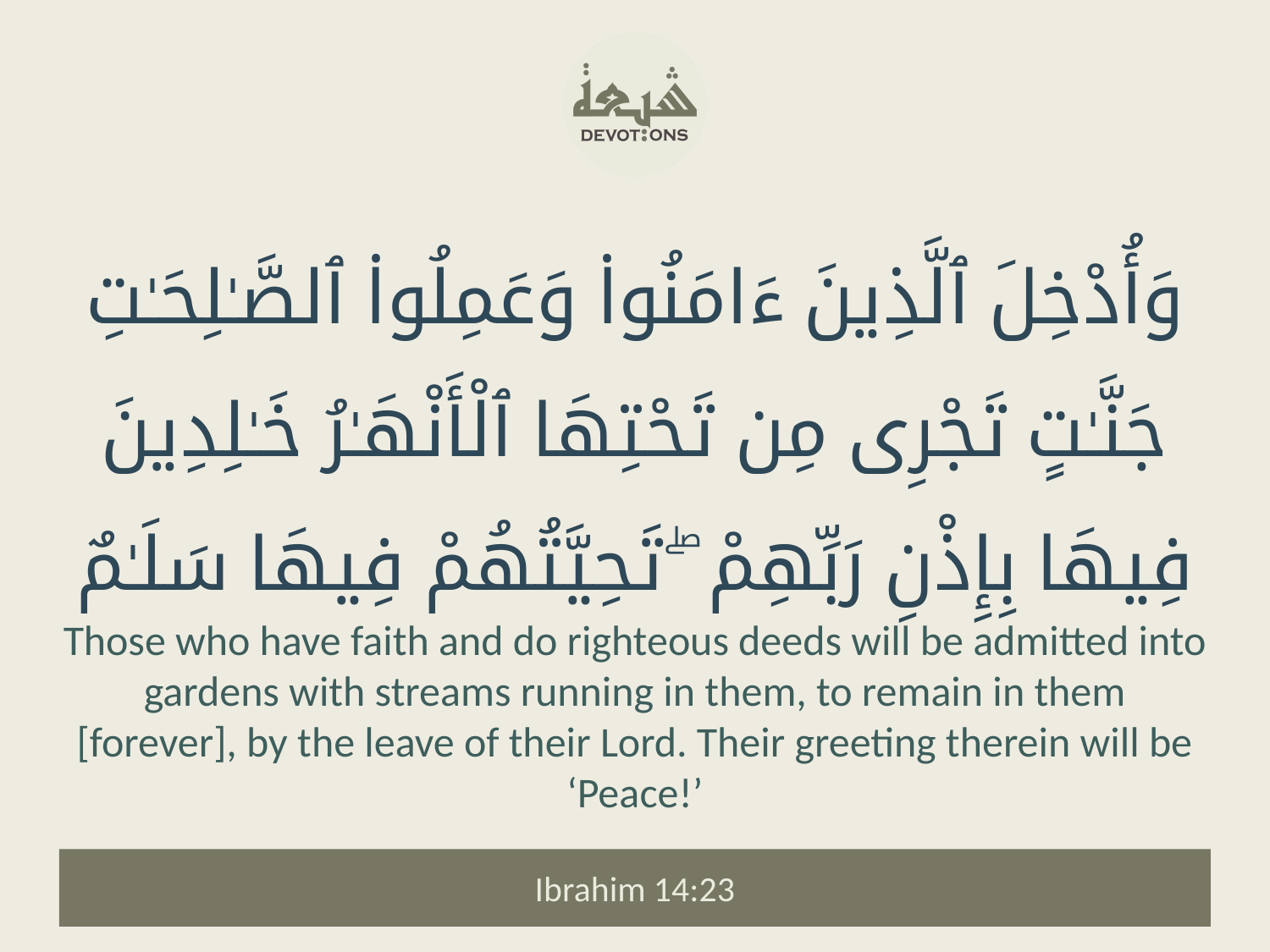

وَأُدْخِلَ ٱلَّذِينَ ءَامَنُوا۟ وَعَمِلُوا۟ ٱلصَّـٰلِحَـٰتِ جَنَّـٰتٍ تَجْرِى مِن تَحْتِهَا ٱلْأَنْهَـٰرُ خَـٰلِدِينَ فِيهَا بِإِذْنِ رَبِّهِمْ ۖ تَحِيَّتُهُمْ فِيهَا سَلَـٰمٌ
Those who have faith and do righteous deeds will be admitted into gardens with streams running in them, to remain in them [forever], by the leave of their Lord. Their greeting therein will be ‘Peace!’
Ibrahim 14:23